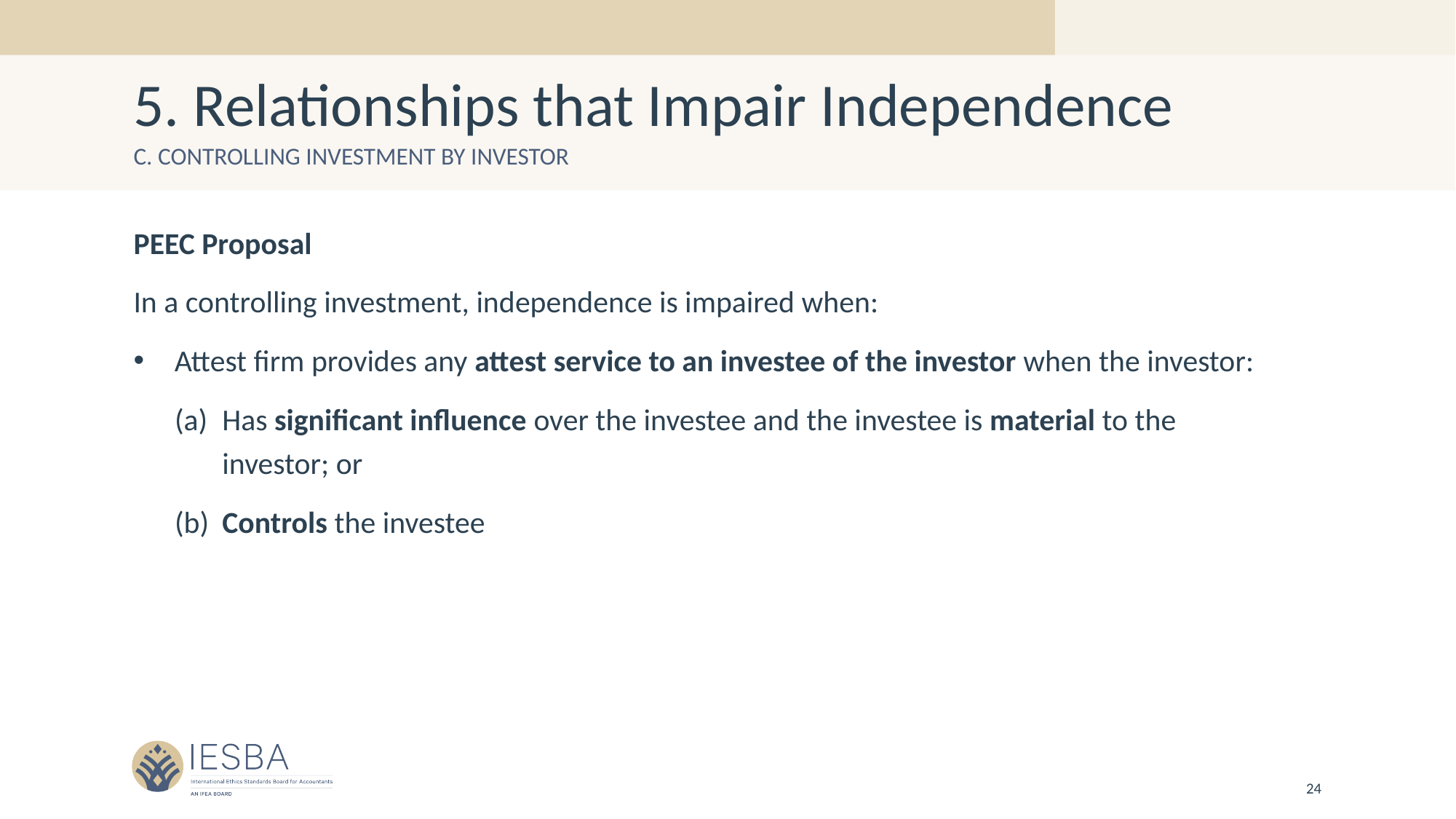

# 5. Relationships that Impair Independence
c. controlling investment by investor
PEEC Proposal
In a controlling investment, independence is impaired when:
Attest firm provides any attest service to an investee of the investor when the investor:
(a)	Has significant influence over the investee and the investee is material to the investor; or
(b)	Controls the investee
24